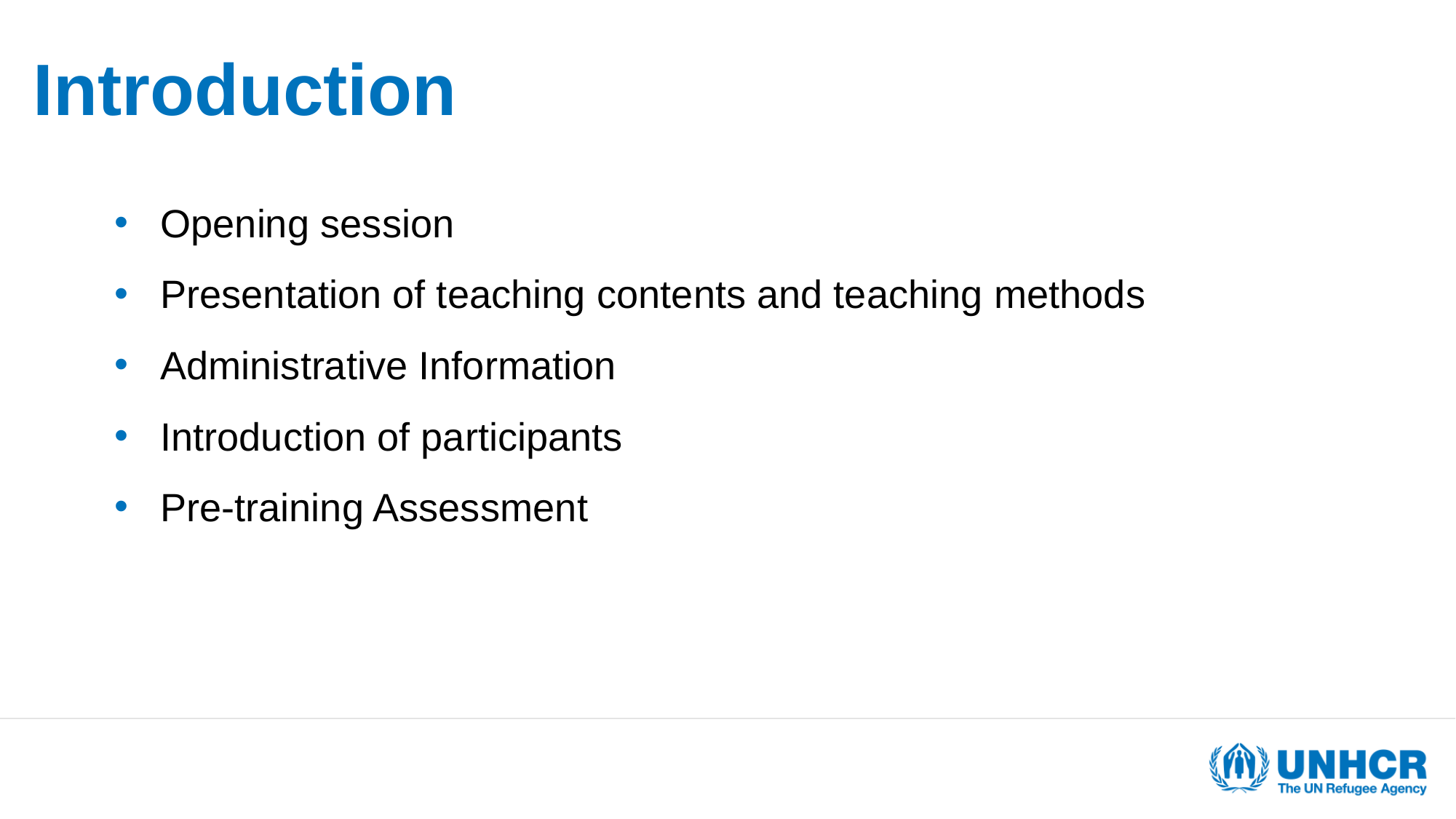

# Introduction
Opening session
Presentation of teaching contents and teaching methods
Administrative Information
Introduction of participants
Pre-training Assessment